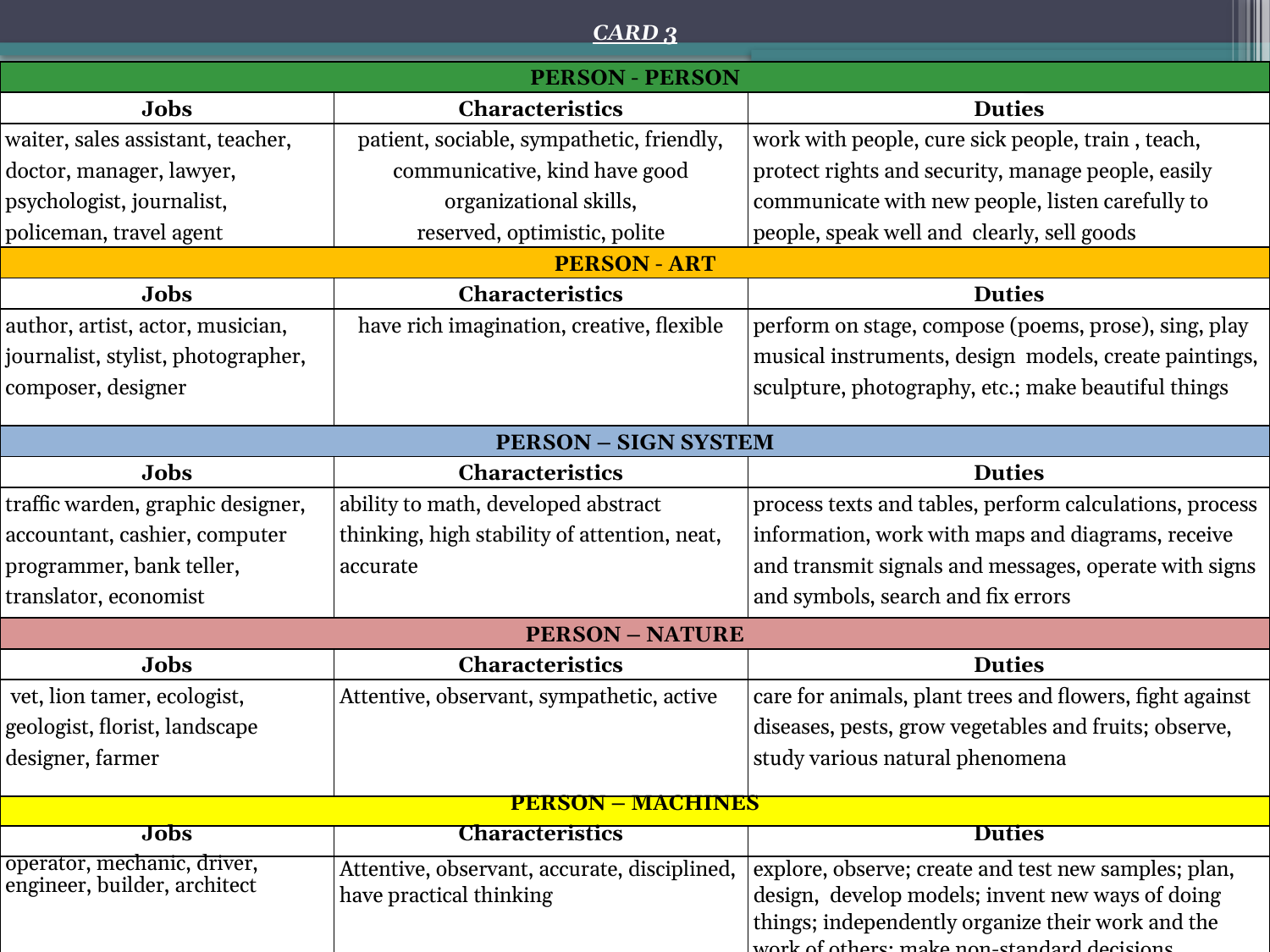

CARD 3
| PERSON - PERSON |  |  |
| --- | --- | --- |
| Jobs | Characteristics | Duties |
| waiter, sales assistant, teacher, doctor, manager, lawyer, psychologist, journalist, policeman, travel agent | patient, sociable, sympathetic, friendly, communicative, kind have good organizational skills, reserved, optimistic, polite | work with people, cure sick people, train , teach, protect rights and security, manage people, easily communicate with new people, listen carefully to people, speak well and clearly, sell goods |
| PERSON - ART |  |  |
| Jobs | Characteristics | Duties |
| author, artist, actor, musician, journalist, stylist, photographer, composer, designer | have rich imagination, creative, flexible | perform on stage, compose (poems, prose), sing, play musical instruments, design models, create paintings, sculpture, photography, etc.; make beautiful things |
| PERSON – SIGN SYSTEM |  |  |
| Jobs | Characteristics | Duties |
| traffic warden, graphic designer, accountant, cashier, computer programmer, bank teller, translator, economist | ability to math, developed abstract thinking, high stability of attention, neat, accurate | process texts and tables, perform calculations, process information, work with maps and diagrams, receive and transmit signals and messages, operate with signs and symbols, search and fix errors |
| PERSON – NATURE |  |  |
| Jobs | Characteristics | Duties |
| vet, lion tamer, ecologist, geologist, florist, landscape designer, farmer | Attentive, observant, sympathetic, active | care for animals, plant trees and flowers, fight against diseases, pests, grow vegetables and fruits; observe, study various natural phenomena |
| PERSON – MACHINES |  |  |
| Jobs | Characteristics | Duties |
| operator, mechanic, driver, engineer, builder, architect | Attentive, observant, accurate, disciplined, have practical thinking | explore, observe; create and test new samples; plan, design, develop models; invent new ways of doing things; independently organize their work and the work of others; make non-standard decisions. |